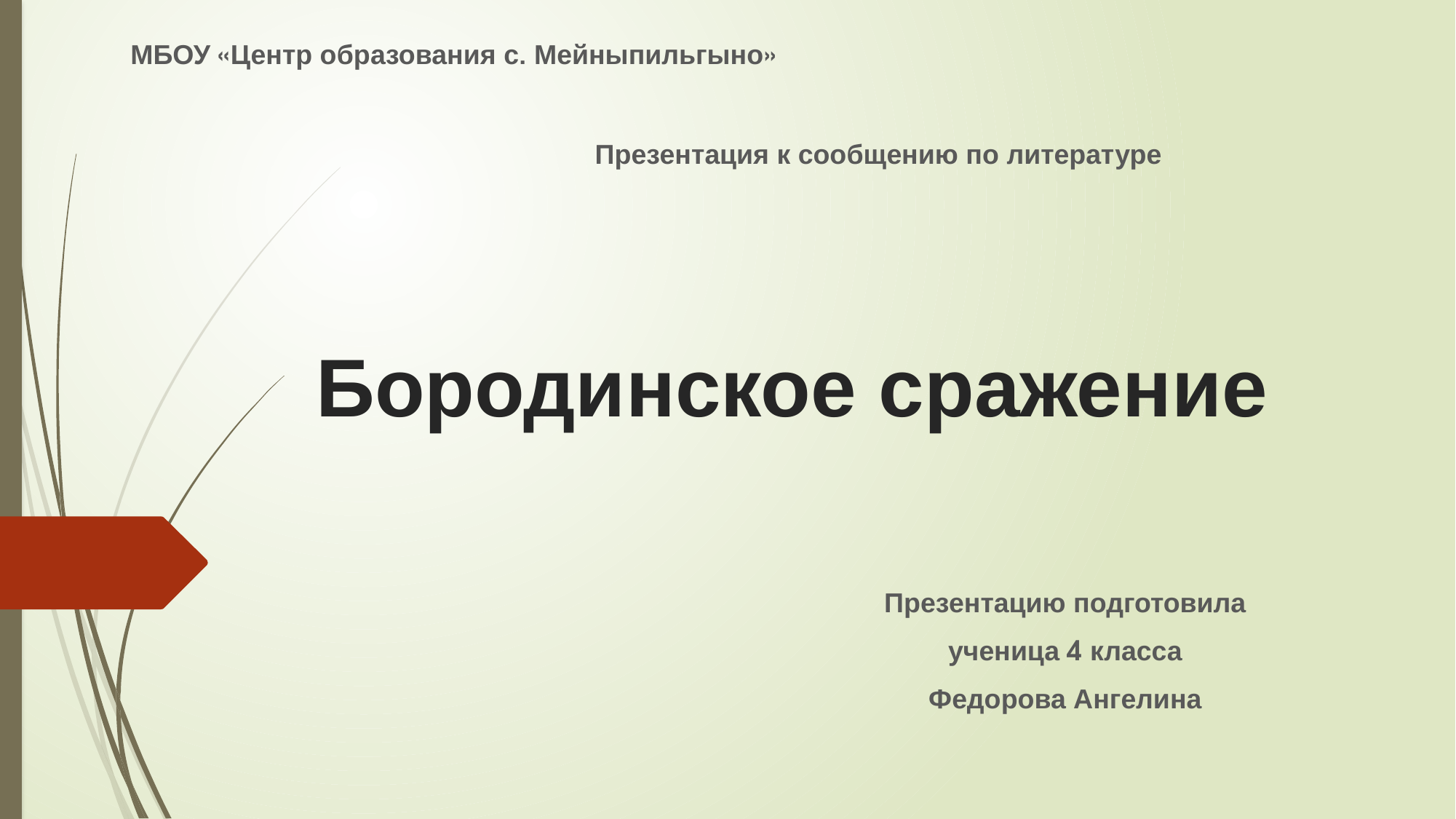

МБОУ «Центр образования с. Мейныпильгыно»
Презентация к сообщению по литературе
# Бородинское сражение
Презентацию подготовила
ученица 4 класса
Федорова Ангелина